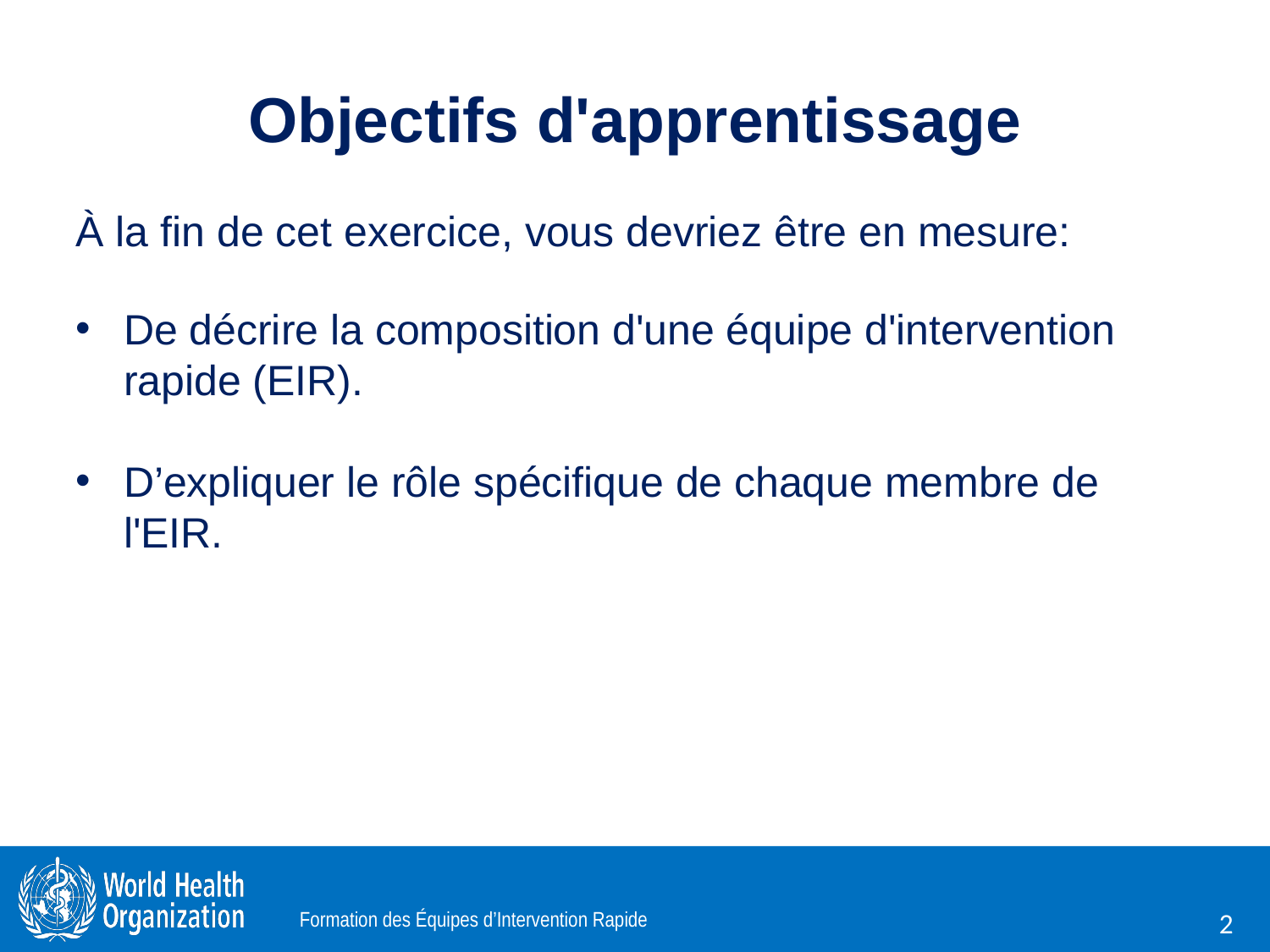

# Objectifs d'apprentissage
À la fin de cet exercice, vous devriez être en mesure:

De décrire la composition d'une équipe d'intervention rapide (EIR).

D’expliquer le rôle spécifique de chaque membre de l'EIR.